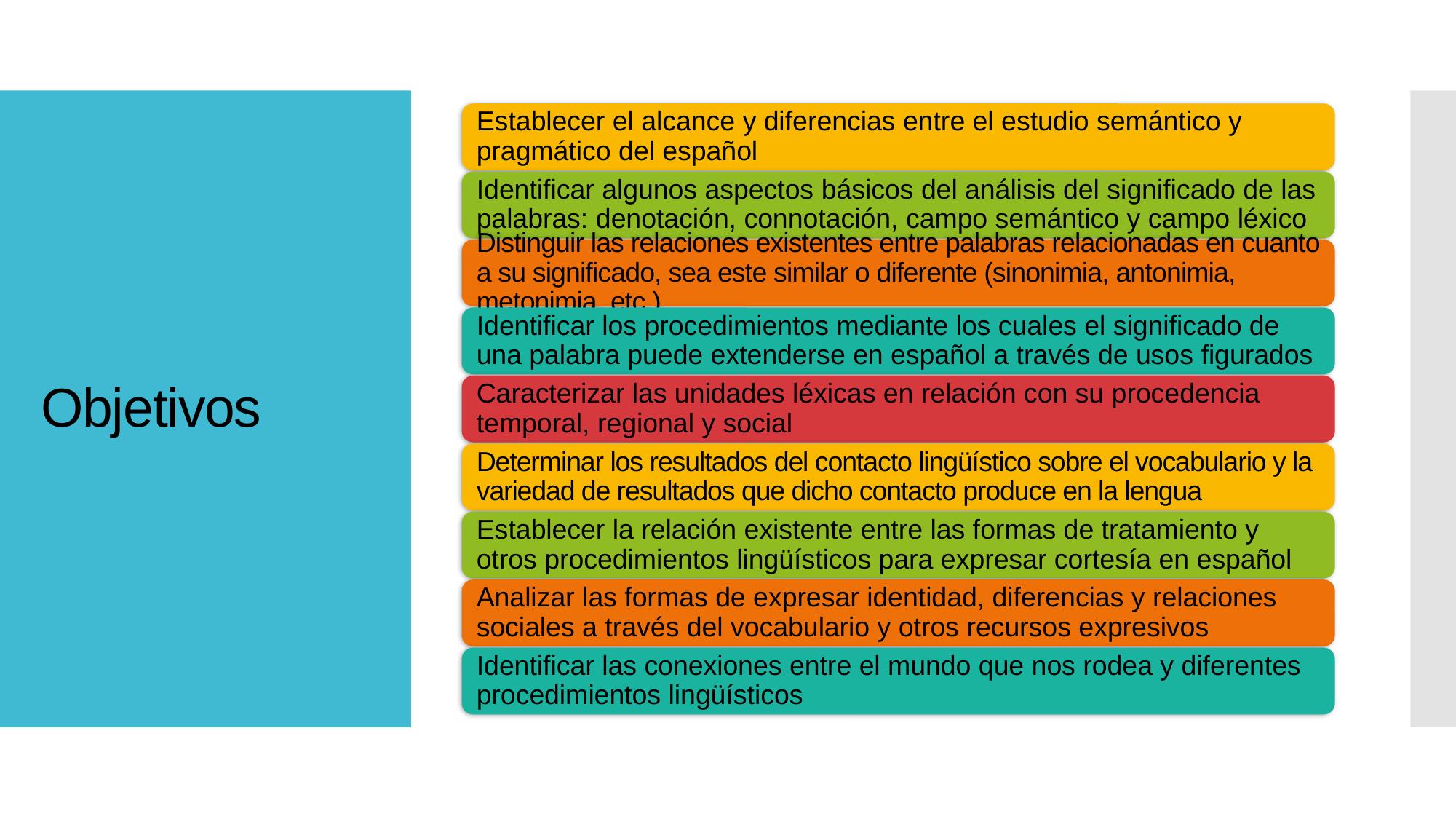

Establecer el alcance y diferencias entre el estudio semántico y pragmático del español
Identificar algunos aspectos básicos del análisis del significado de las palabras: denotación, connotación, campo semántico y campo léxico
Distinguir las relaciones existentes entre palabras relacionadas en cuanto a su significado, sea este similar o diferente (sinonimia, antonimia, metonimia, etc.)
Identificar los procedimientos mediante los cuales el significado de una palabra puede extenderse en español a través de usos figurados
Caracterizar las unidades léxicas en relación con su procedencia temporal, regional y social
Determinar los resultados del contacto lingüístico sobre el vocabulario y la variedad de resultados que dicho contacto produce en la lengua
Establecer la relación existente entre las formas de tratamiento y otros procedimientos lingüísticos para expresar cortesía en español
Analizar las formas de expresar identidad, diferencias y relaciones sociales a través del vocabulario y otros recursos expresivos
Identificar las conexiones entre el mundo que nos rodea y diferentes procedimientos lingüísticos
# Objetivos